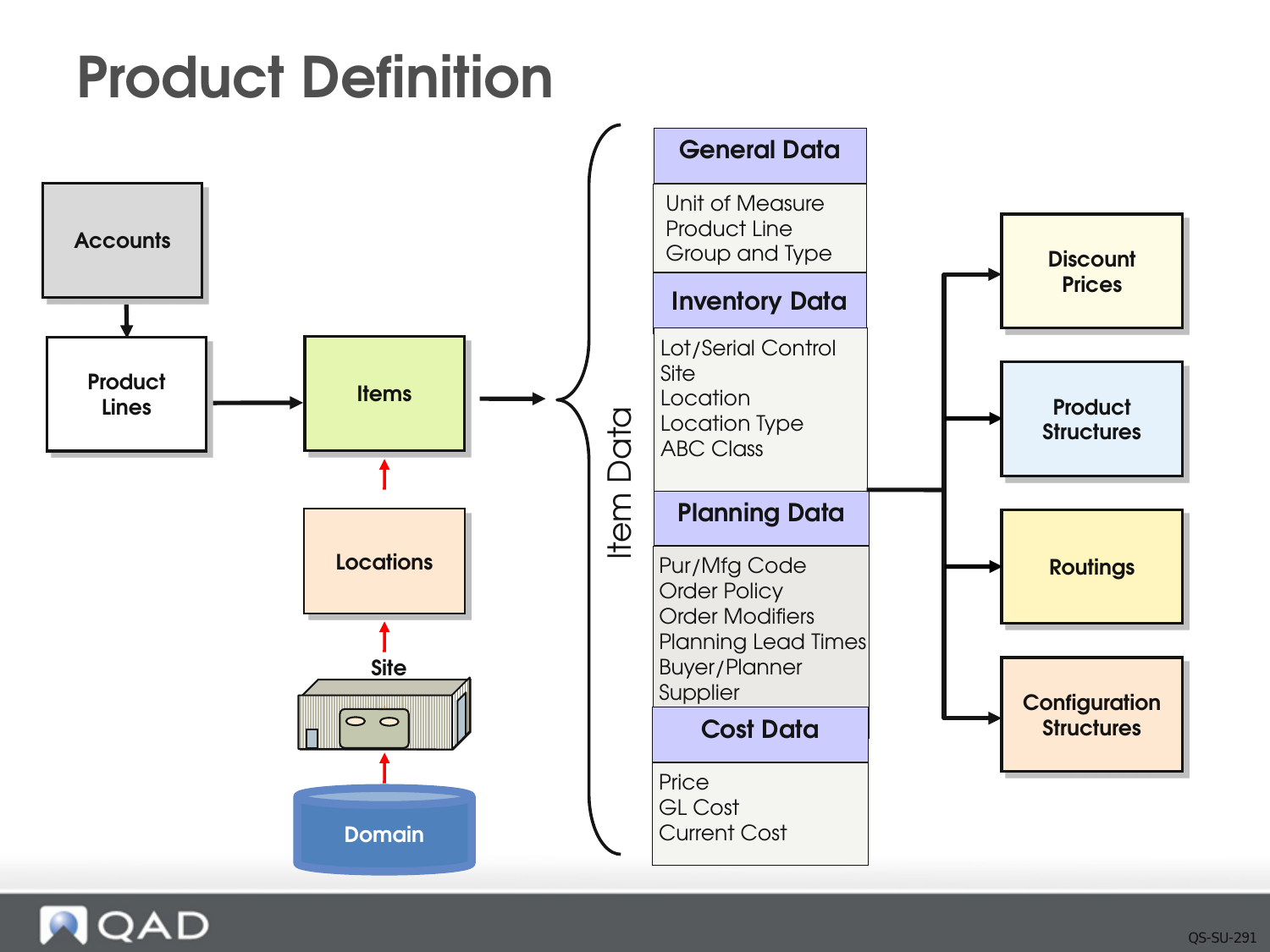

# Product Definition

General Data
Accounts
Unit of Measure
Product Line
Group and Type
Discount
Prices

Inventory Data

Lot/Serial Control
Site
Location
Location Type
ABC Class

Items
Product
Lines
Product
Structures

Item Data

Planning Data
Pur/Mfg Code
Order Policy
Order Modifiers
Planning Lead Times
Buyer/Planner
Supplier

Routings
Locations

Site

Configuration
Structures

Cost Data

Price
GL Cost
Current Cost

Domain
QS-SU-291